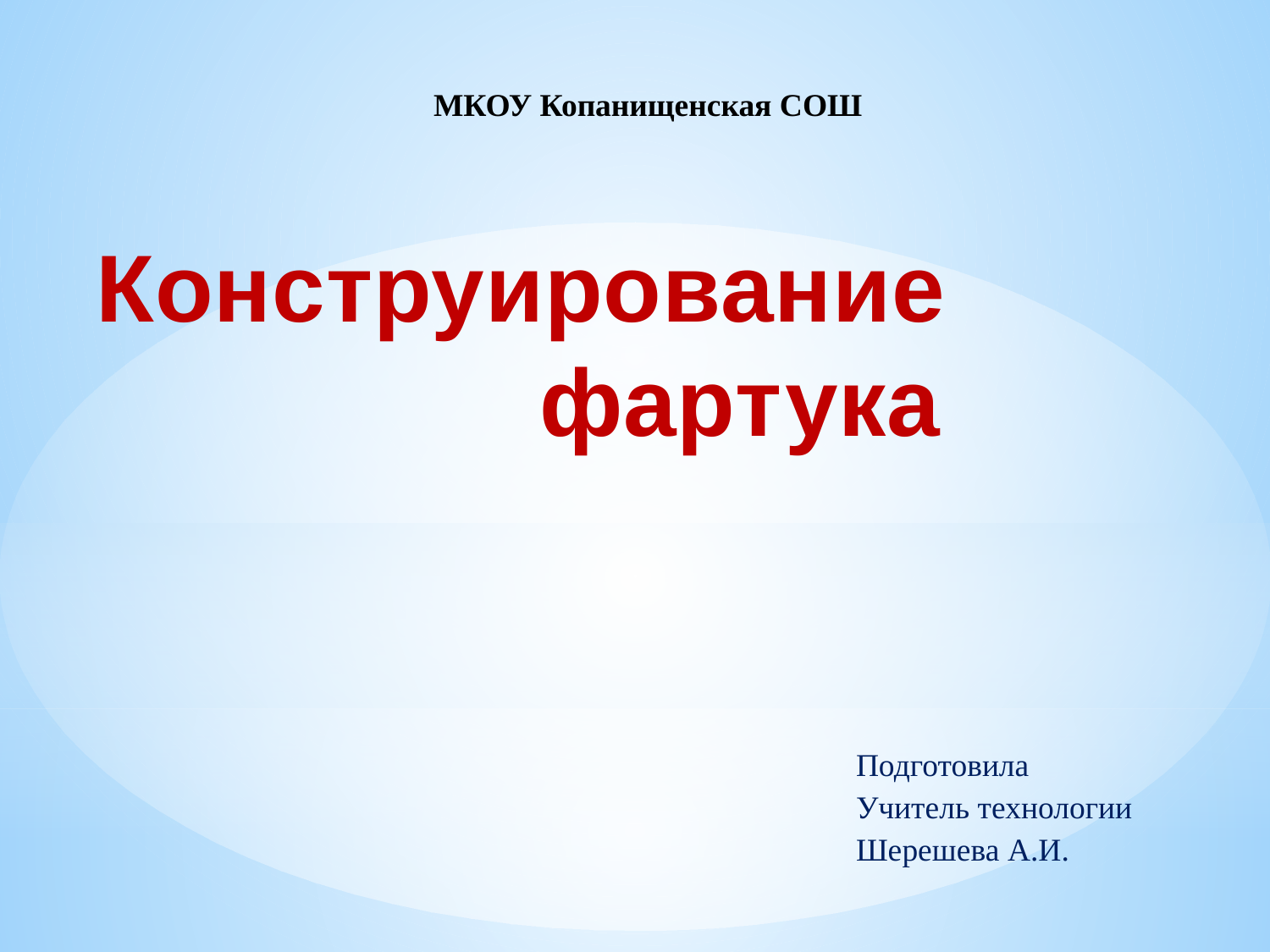

МКОУ Копанищенская СОШ
Конструирование                 фартука

Подготовила
Учитель технологии
Шерешева А.И.